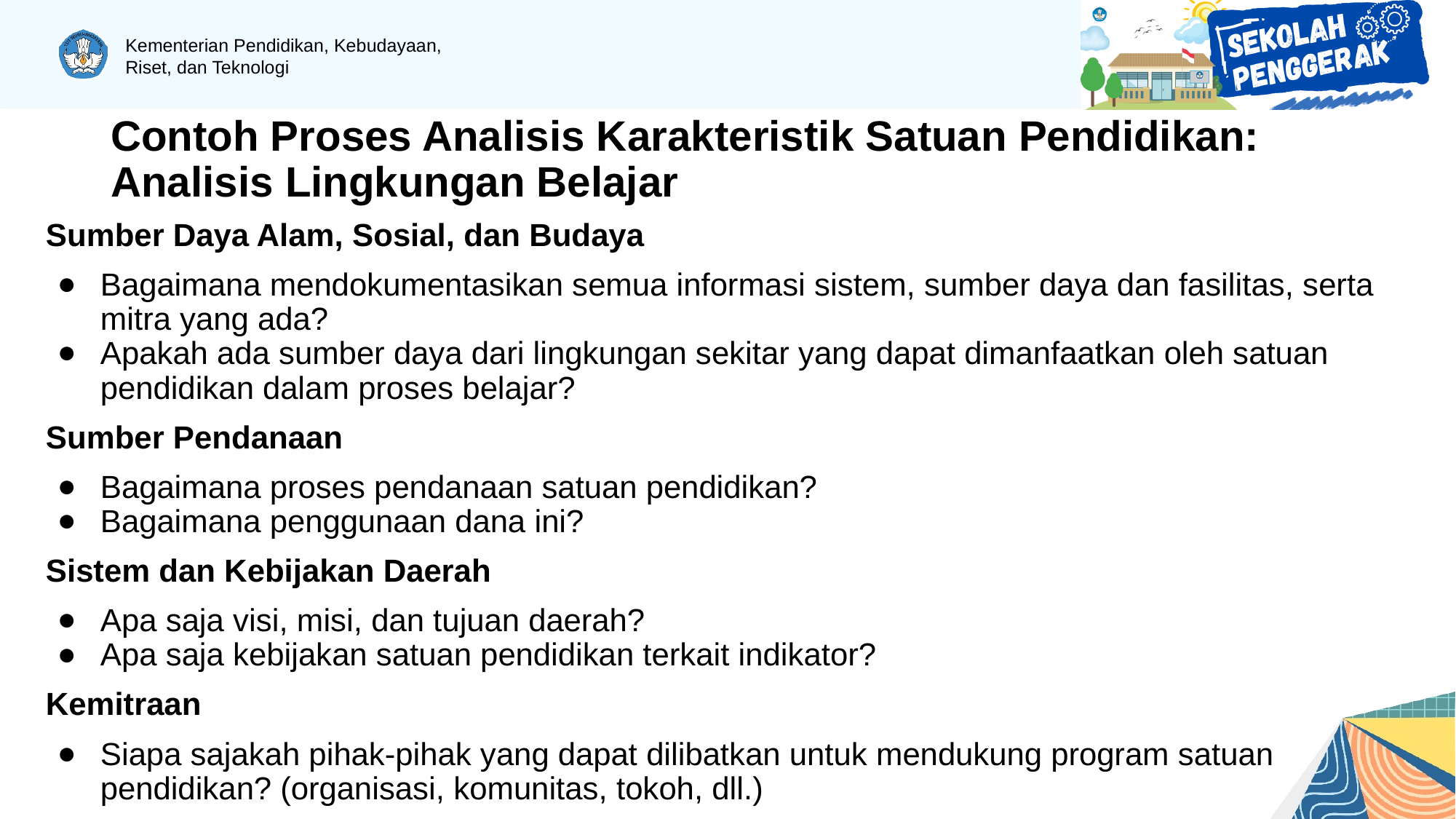

# Contoh Proses Analisis Karakteristik Satuan Pendidikan: Analisis Lingkungan Belajar
Sumber Daya Alam, Sosial, dan Budaya
Bagaimana mendokumentasikan semua informasi sistem, sumber daya dan fasilitas, serta mitra yang ada?
Apakah ada sumber daya dari lingkungan sekitar yang dapat dimanfaatkan oleh satuan pendidikan dalam proses belajar?
Sumber Pendanaan
Bagaimana proses pendanaan satuan pendidikan?
Bagaimana penggunaan dana ini?
Sistem dan Kebijakan Daerah
Apa saja visi, misi, dan tujuan daerah?
Apa saja kebijakan satuan pendidikan terkait indikator?
Kemitraan
Siapa sajakah pihak-pihak yang dapat dilibatkan untuk mendukung program satuan pendidikan? (organisasi, komunitas, tokoh, dll.)